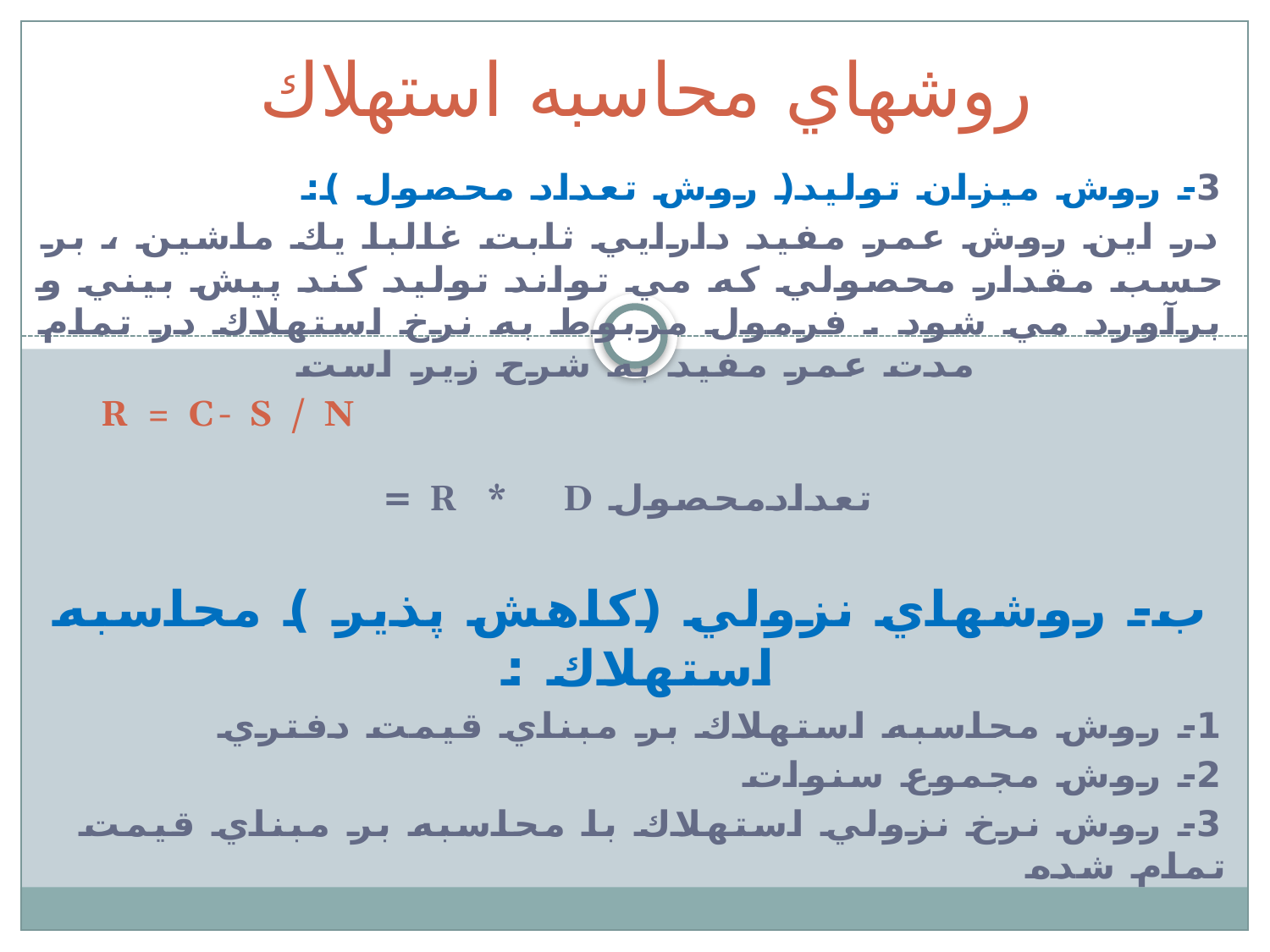

# روشهاي محاسبه استهلاك
3- روش ميزان توليد( روش تعداد محصول ):
در اين روش عمر مفيد دارايي ثابت غالبا يك ماشين ، بر حسب مقدار محصولي كه مي تواند توليد كند پيش بيني و برآورد مي شود . فرمول مربوط به نرخ استهلاك در تمام مدت عمر مفيد به شرح زير است
                                                    R = C- S / N                                                                        تعدادمحصول R  *    D =

ب- روشهاي نزولي (كاهش پذير ) محاسبه استهلاك :
1- روش محاسبه استهلاك بر مبناي قيمت دفتري
2- روش مجموع سنوات
3- روش نرخ نزولي استهلاك با محاسبه بر مبناي قيمت تمام شده